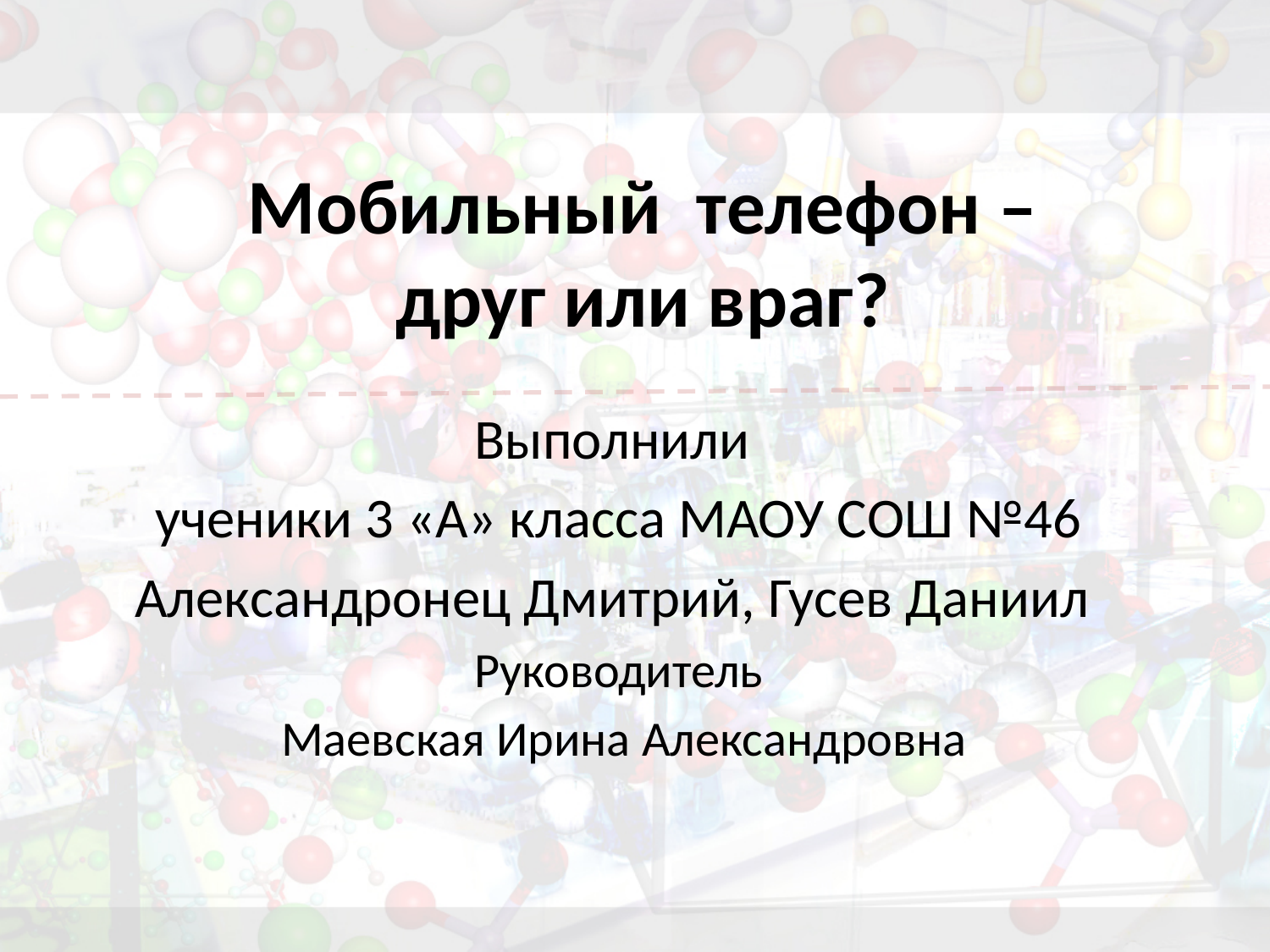

# Мобильный  телефон – друг или враг?

Выполнили
ученики 3 «А» класса МАОУ СОШ №46
Александронец Дмитрий, Гусев Даниил
Руководитель
 Маевская Ирина Александровна